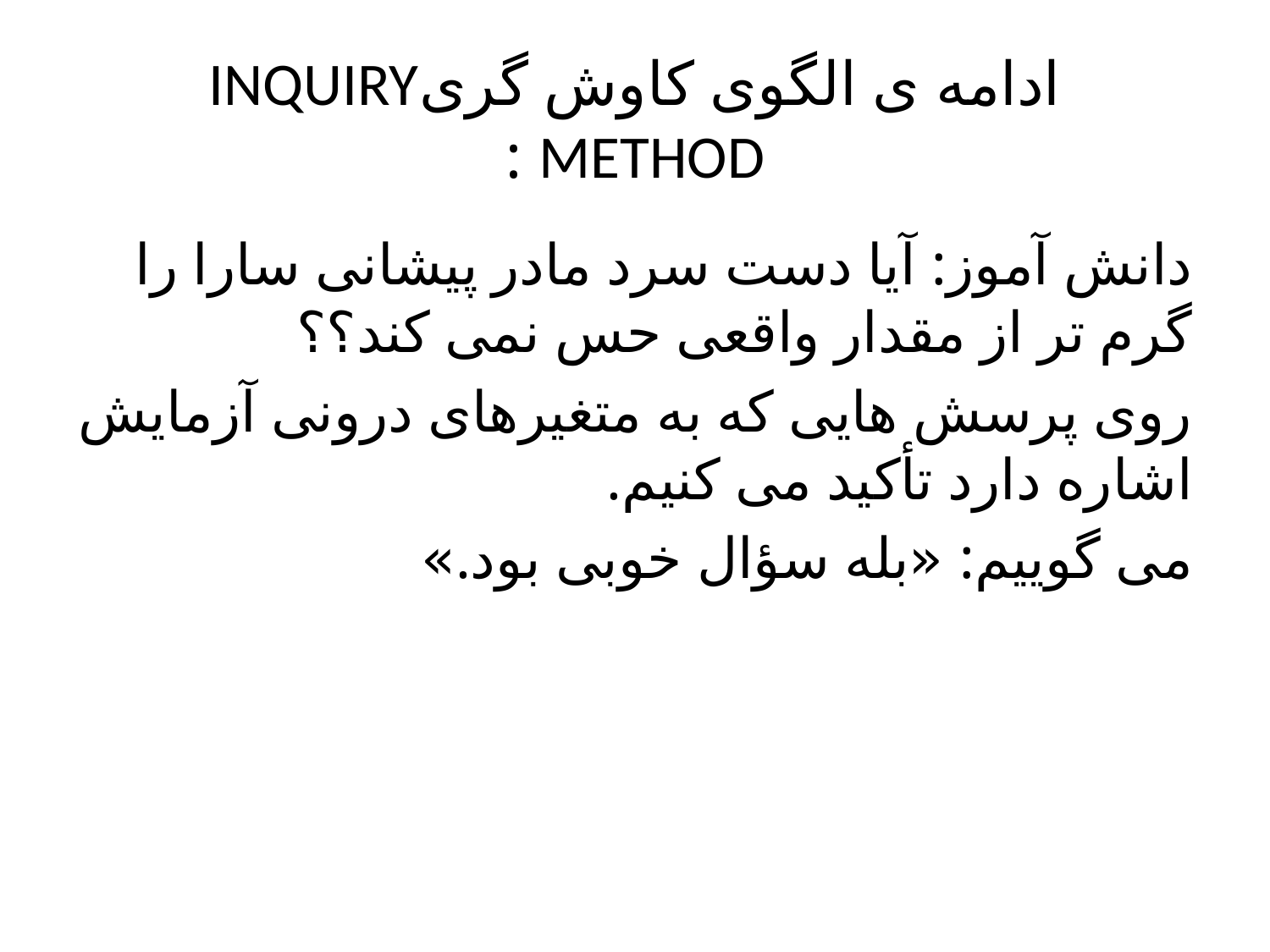

# ادامه ی الگوی کاوش گریINQUIRY METHOD :
دانش آموز: آیا دست سرد مادر پیشانی سارا را گرم تر از مقدار واقعی حس نمی کند؟؟
روی پرسش هایی که به متغیرهای درونی آزمایش اشاره دارد تأکید می کنیم.
می گوییم: «بله سؤال خوبی بود.»